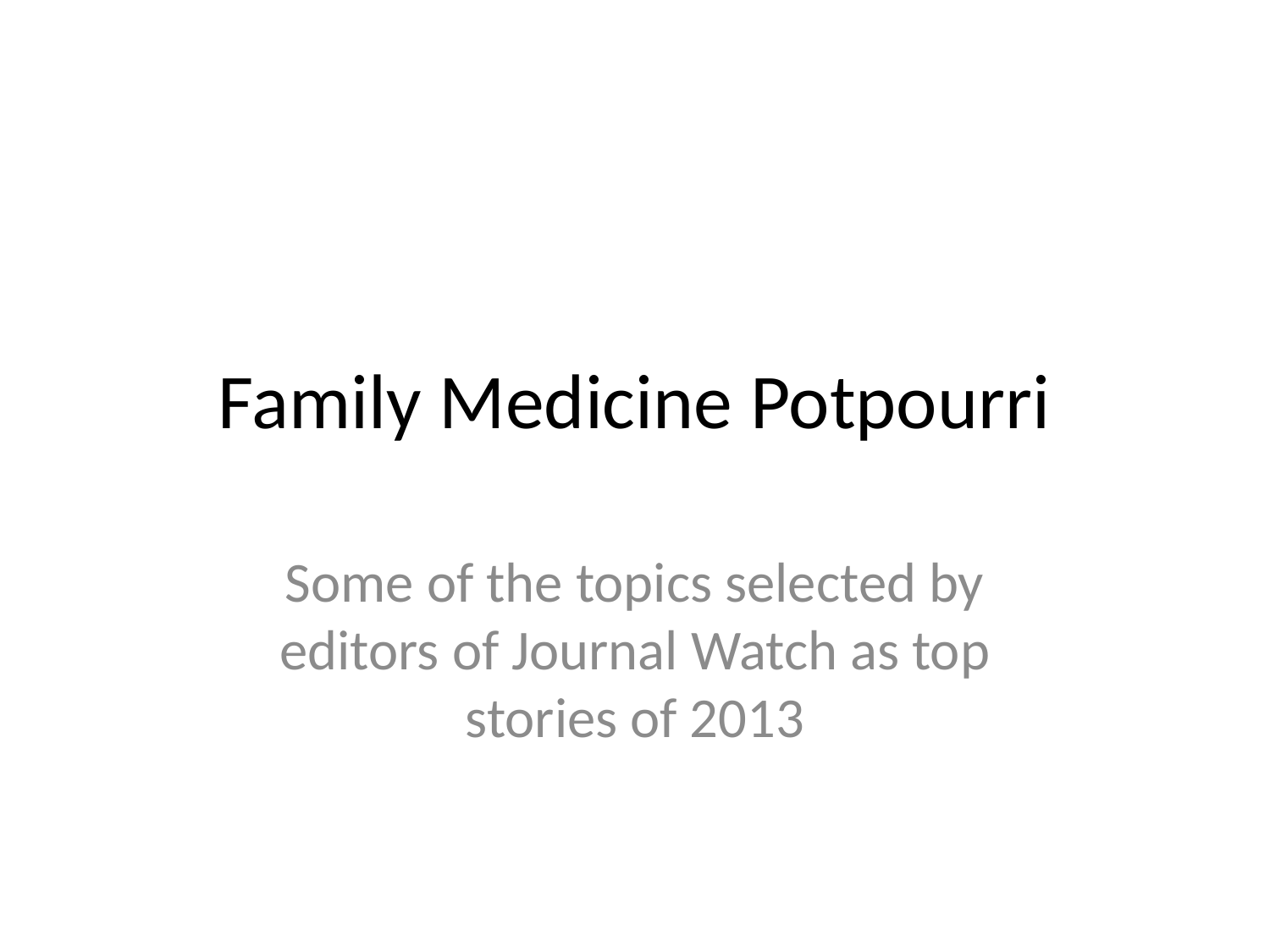

# Family Medicine Potpourri
Some of the topics selected by editors of Journal Watch as top stories of 2013